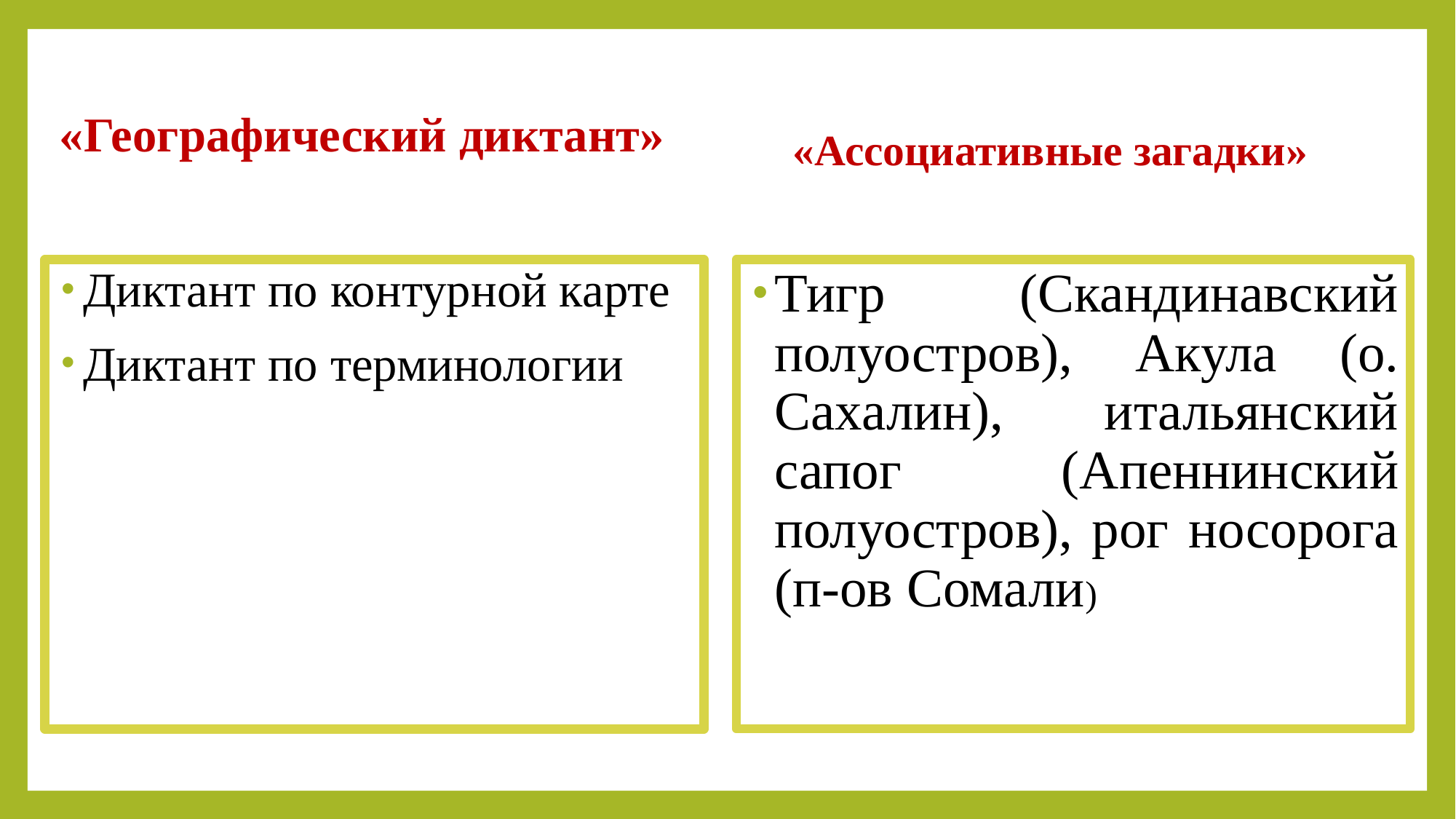

«Географический диктант»

«Ассоциативные загадки»

Диктант по контурной карте
Диктант по терминологии
Тигр (Скандинавский полуостров), Акула (о. Сахалин), итальянский сапог (Апеннинский полуостров), рог носорога (п-ов Сомали)